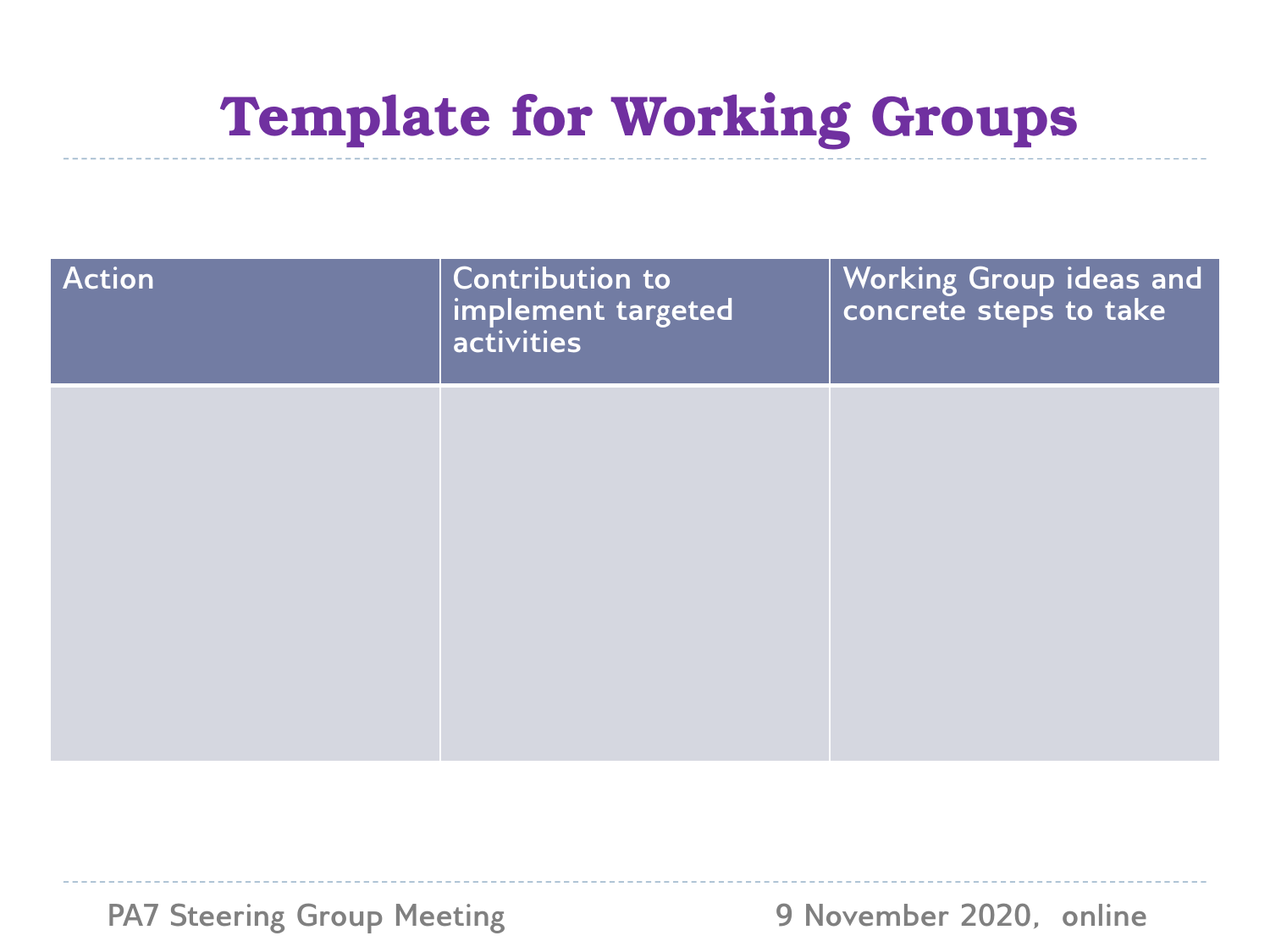

# Template for Working Groups

| Action | Contribution to implement targeted activities | Working Group ideas and concrete steps to take |
| --- | --- | --- |
|  |  |  |

PA7 Steering Group Meeting                          9 November 2020,  online